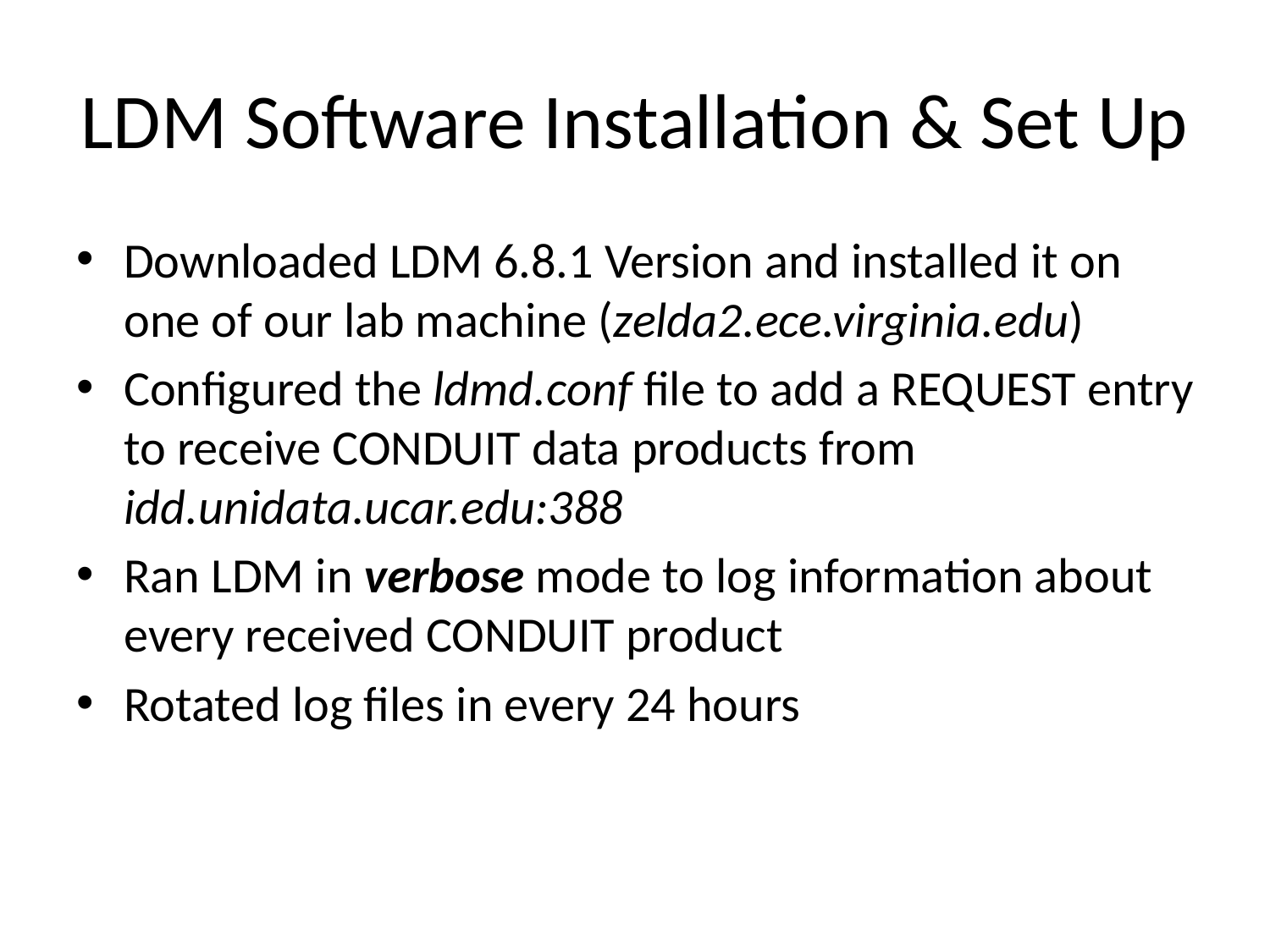

# LDM Software Installation & Set Up
Downloaded LDM 6.8.1 Version and installed it on one of our lab machine (zelda2.ece.virginia.edu)
Configured the ldmd.conf file to add a REQUEST entry to receive CONDUIT data products from idd.unidata.ucar.edu:388
Ran LDM in verbose mode to log information about every received CONDUIT product
Rotated log files in every 24 hours